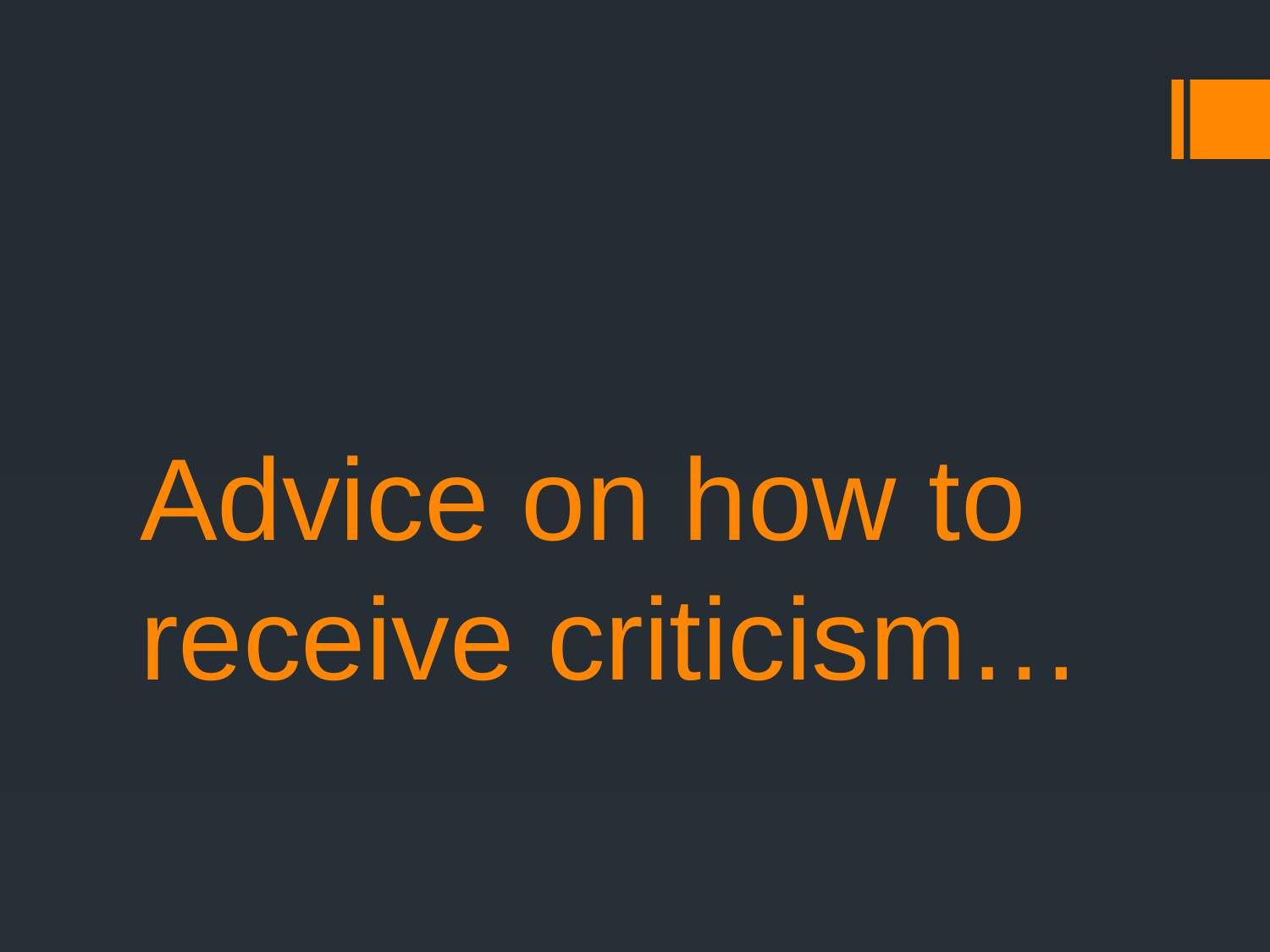

# Advice on how to receive criticism…